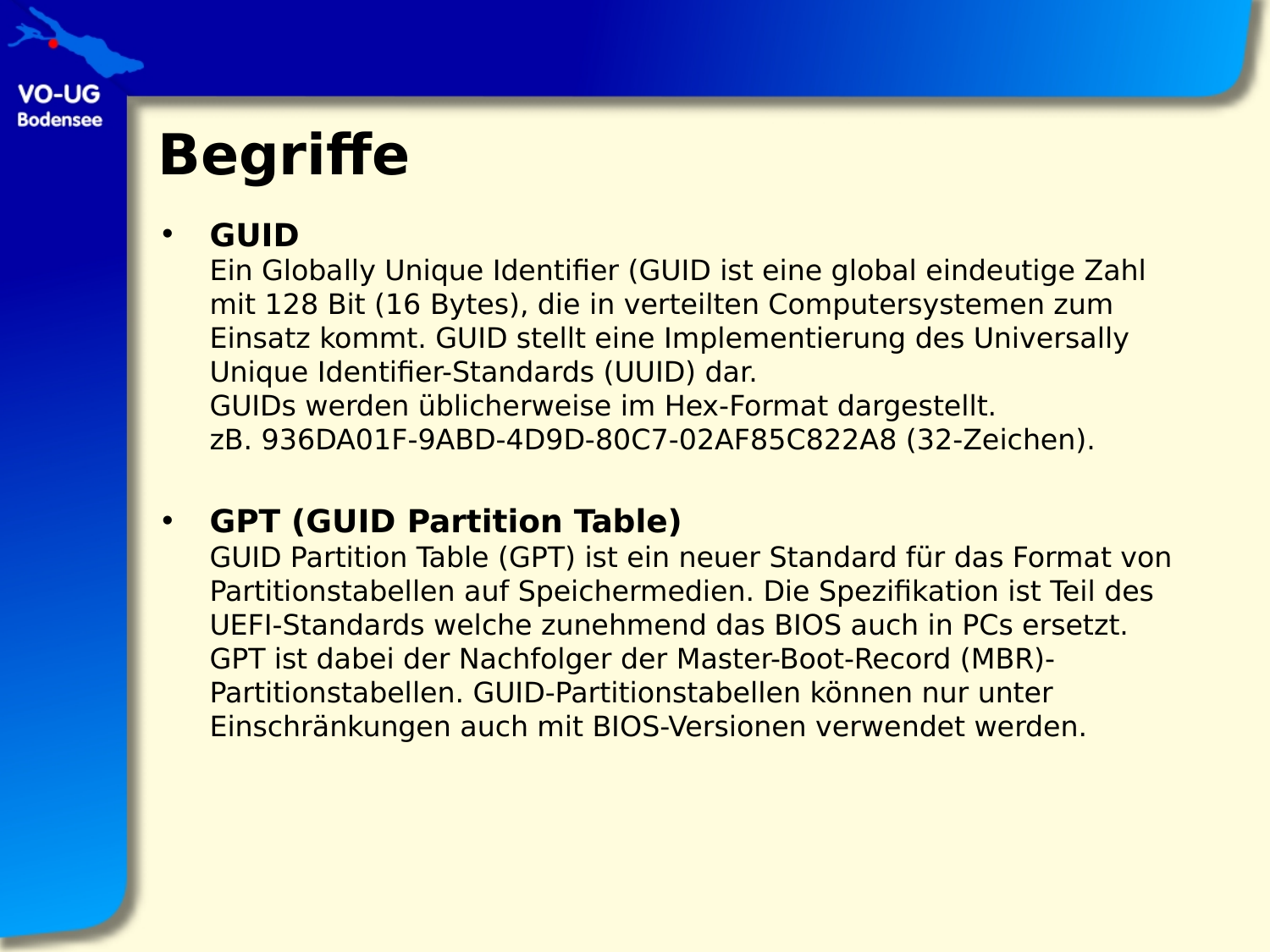

# Begriffe
GUID
Ein Globally Unique Identifier (GUID ist eine global eindeutige Zahl mit 128 Bit (16 Bytes), die in verteilten Computersystemen zum Einsatz kommt. GUID stellt eine Implementierung des Universally Unique Identifier-Standards (UUID) dar.
GUIDs werden üblicherweise im Hex-Format dargestellt.
zB. 936DA01F-9ABD-4D9D-80C7-02AF85C822A8 (32-Zeichen).

GPT (GUID Partition Table)
GUID Partition Table (GPT) ist ein neuer Standard für das Format von Partitionstabellen auf Speichermedien. Die Spezifikation ist Teil des UEFI-Standards welche zunehmend das BIOS auch in PCs ersetzt. GPT ist dabei der Nachfolger der Master-Boot-Record (MBR)-Partitionstabellen. GUID-Partitionstabellen können nur unter Einschränkungen auch mit BIOS-Versionen verwendet werden.